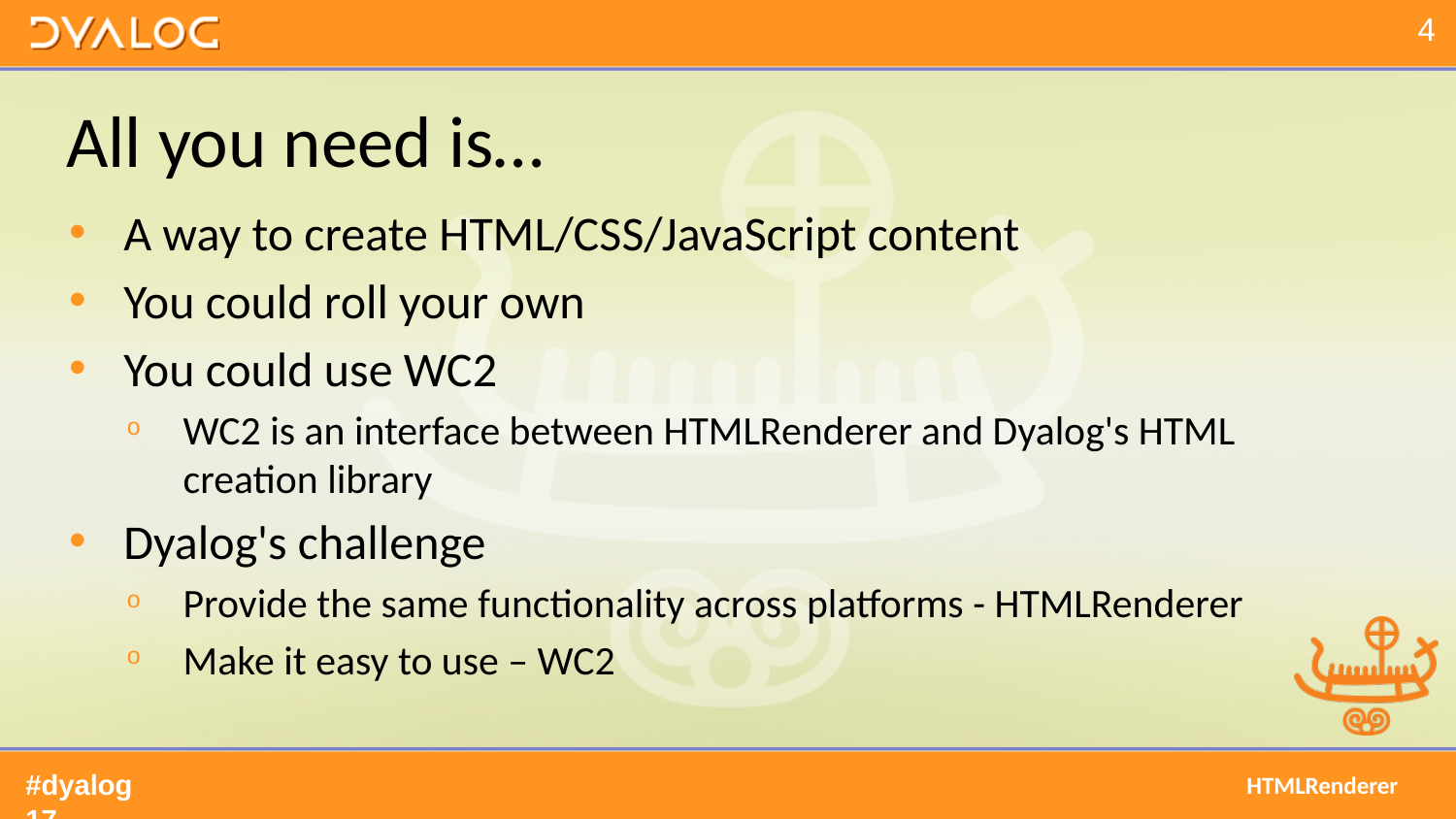

# All you need is…

A way to create HTML/CSS/JavaScript content
You could roll your own
You could use WC2
WC2 is an interface between HTMLRenderer and Dyalog's HTML creation library
Dyalog's challenge
Provide the same functionality across platforms - HTMLRenderer
Make it easy to use – WC2

HTMLRenderer